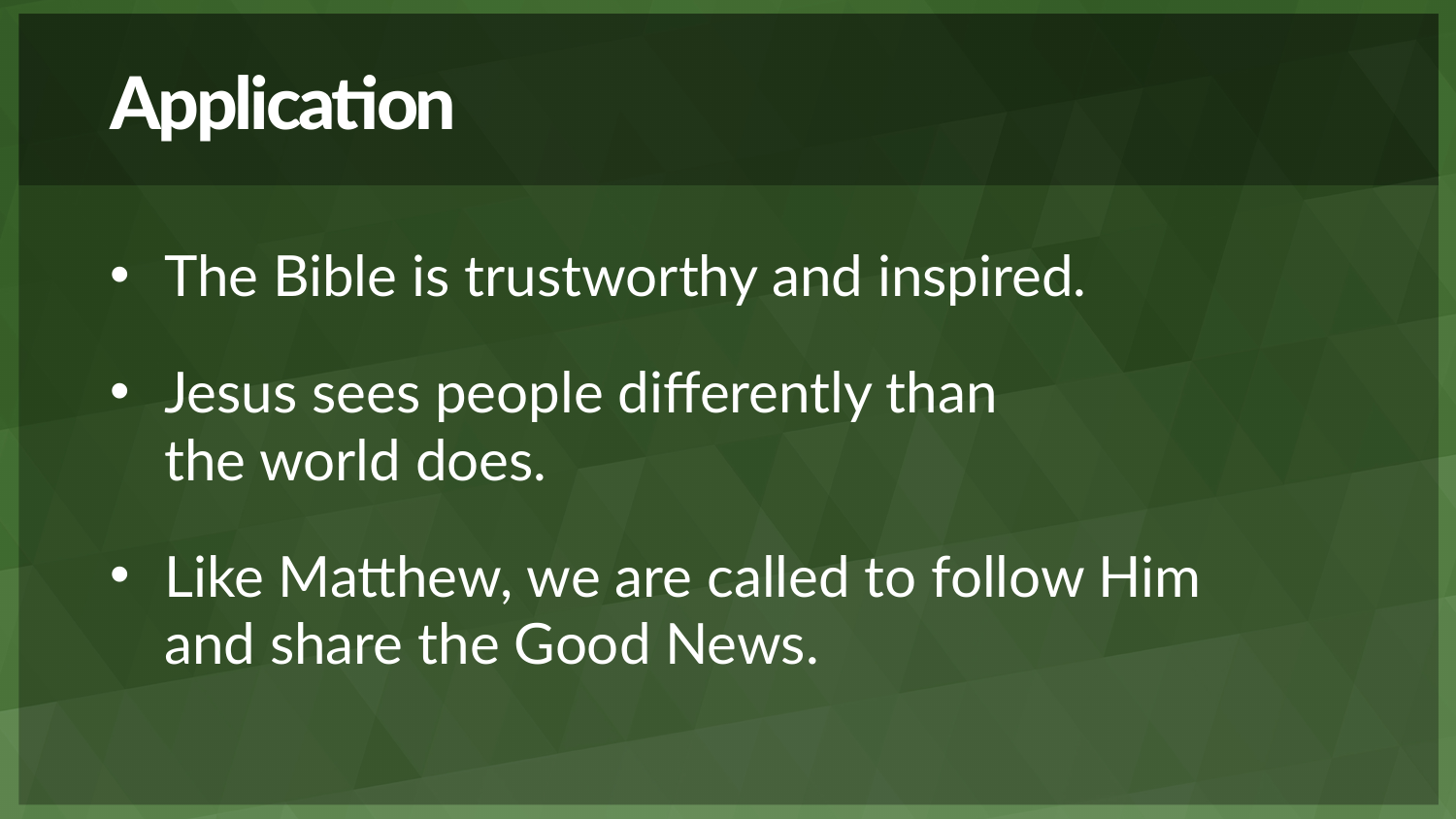

# Application
The Bible is trustworthy and inspired.
Jesus sees people differently than
the world does.
Like Matthew, we are called to follow Him
and share the Good News.